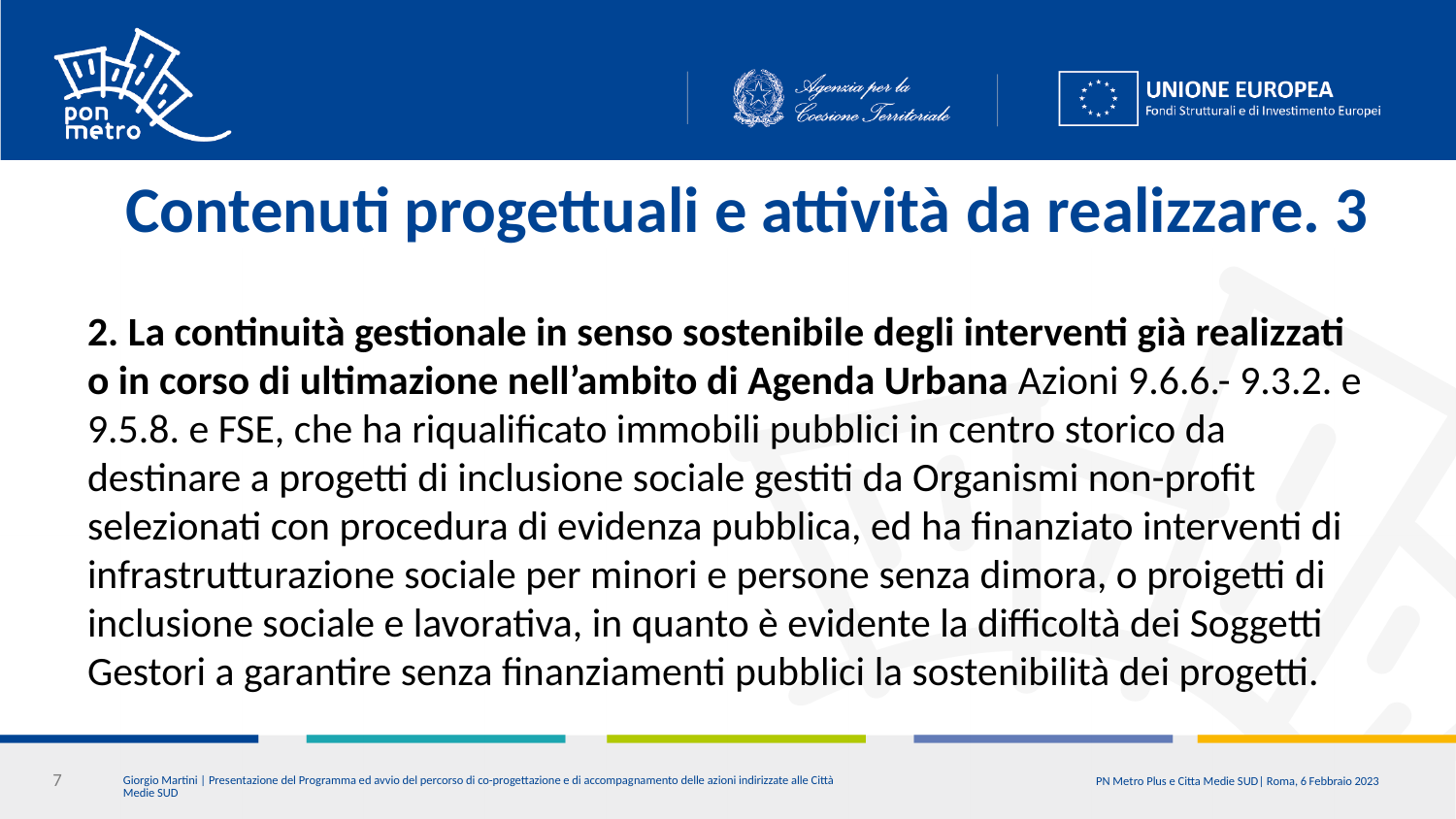

# Contenuti progettuali e attività da realizzare. 3

2. La continuità gestionale in senso sostenibile degli interventi già realizzati o in corso di ultimazione nell’ambito di Agenda Urbana Azioni 9.6.6.- 9.3.2. e 9.5.8. e FSE, che ha riqualificato immobili pubblici in centro storico da destinare a progetti di inclusione sociale gestiti da Organismi non-profit selezionati con procedura di evidenza pubblica, ed ha finanziato interventi di infrastrutturazione sociale per minori e persone senza dimora, o proigetti di inclusione sociale e lavorativa, in quanto è evidente la difficoltà dei Soggetti Gestori a garantire senza finanziamenti pubblici la sostenibilità dei progetti.